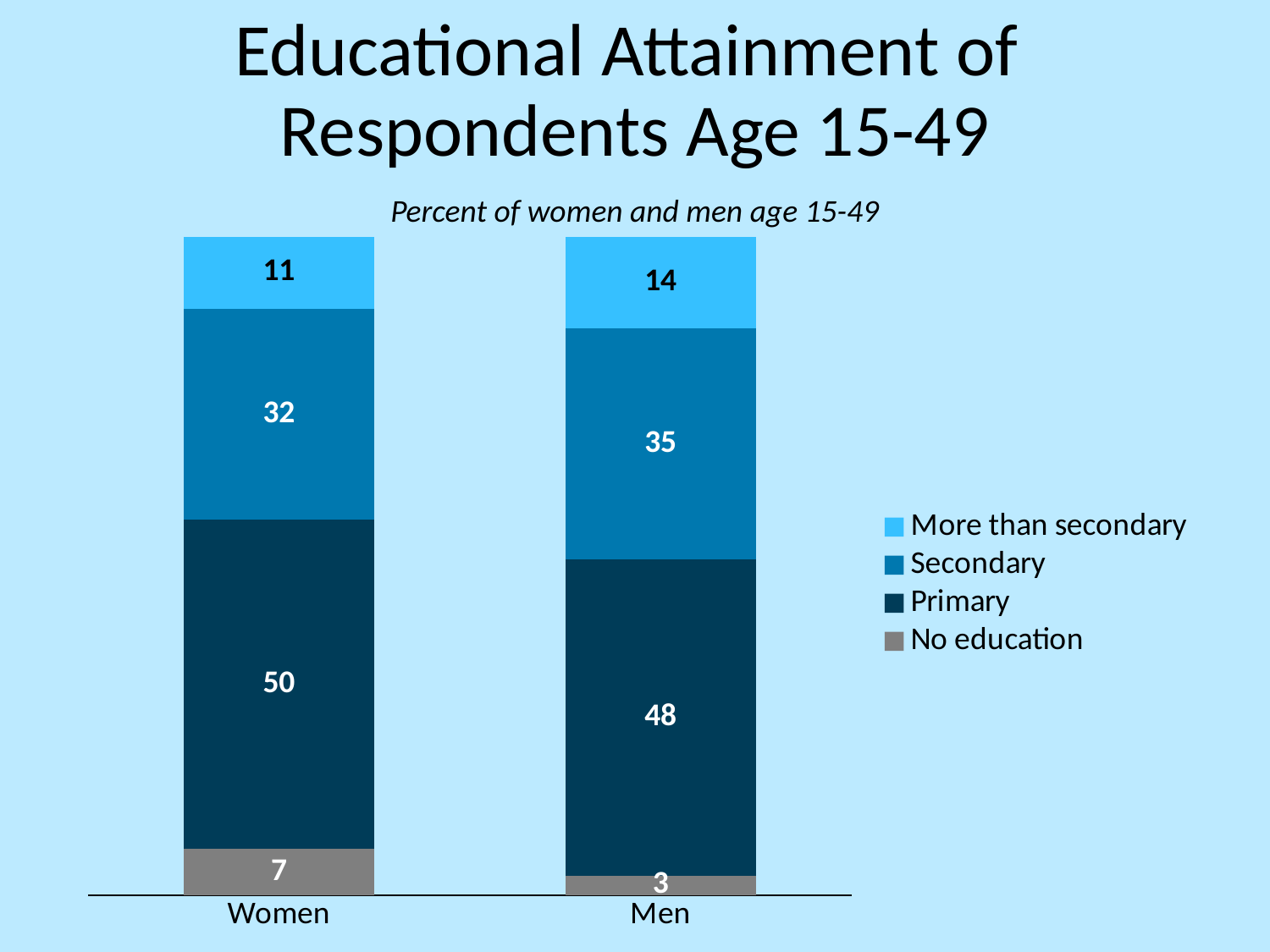

# Educational Attainment of Respondents Age 15-49
Percent of women and men age 15-49

### Chart

| Category | No education | Primary | Secondary | More than secondary |
|---|---|---|---|---|
| Women | 7.0 | 50.0 | 32.0 | 11.0 |
| Men | 3.0 | 48.0 | 35.0 | 14.0 |